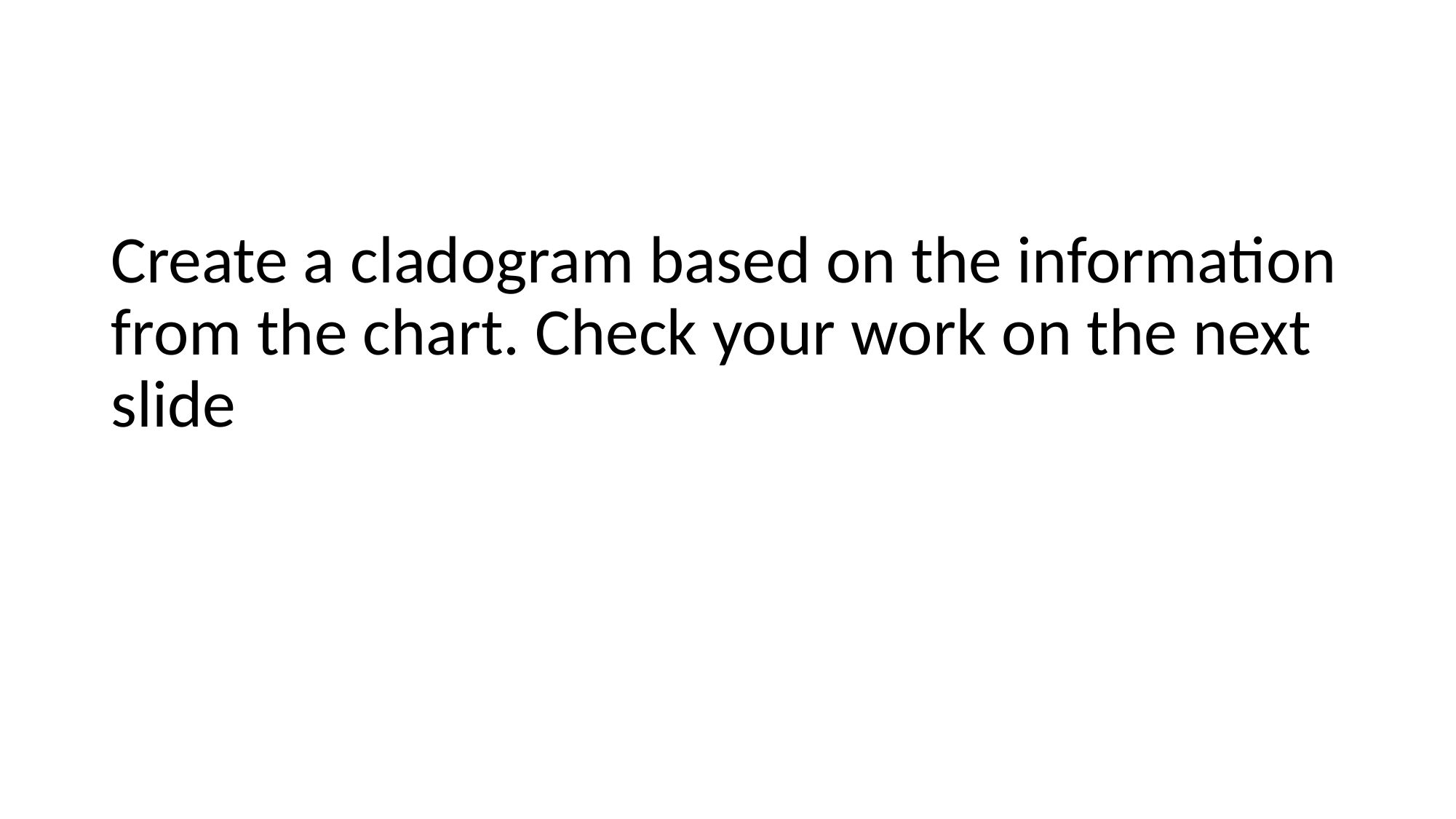

# Create a cladogram based on the information from the chart. Check your work on the next slide